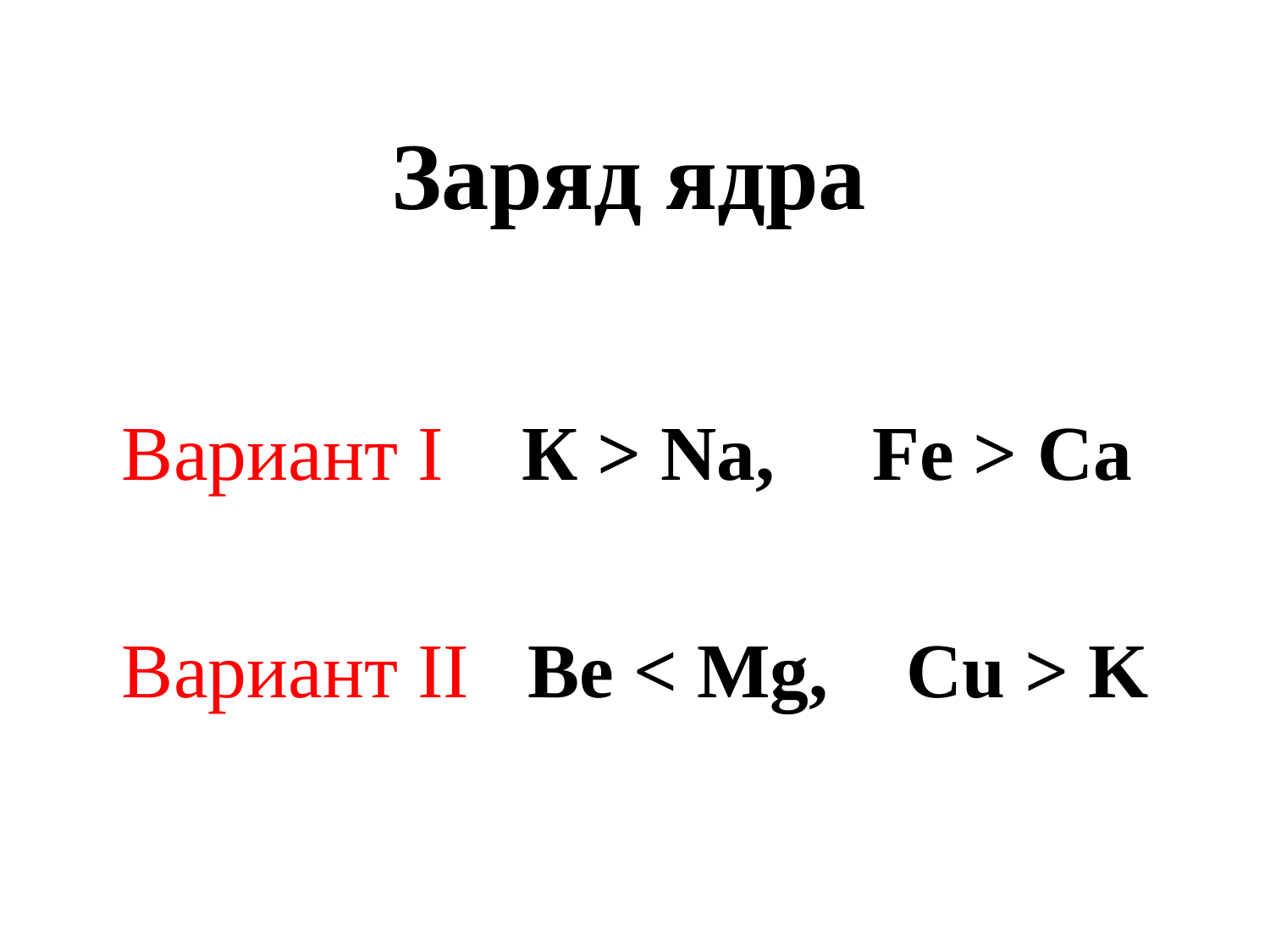

# Заряд ядра
Вариант I    К > Na,     Fe > Ca

Вариант II   Be < Mg,    Cu > K